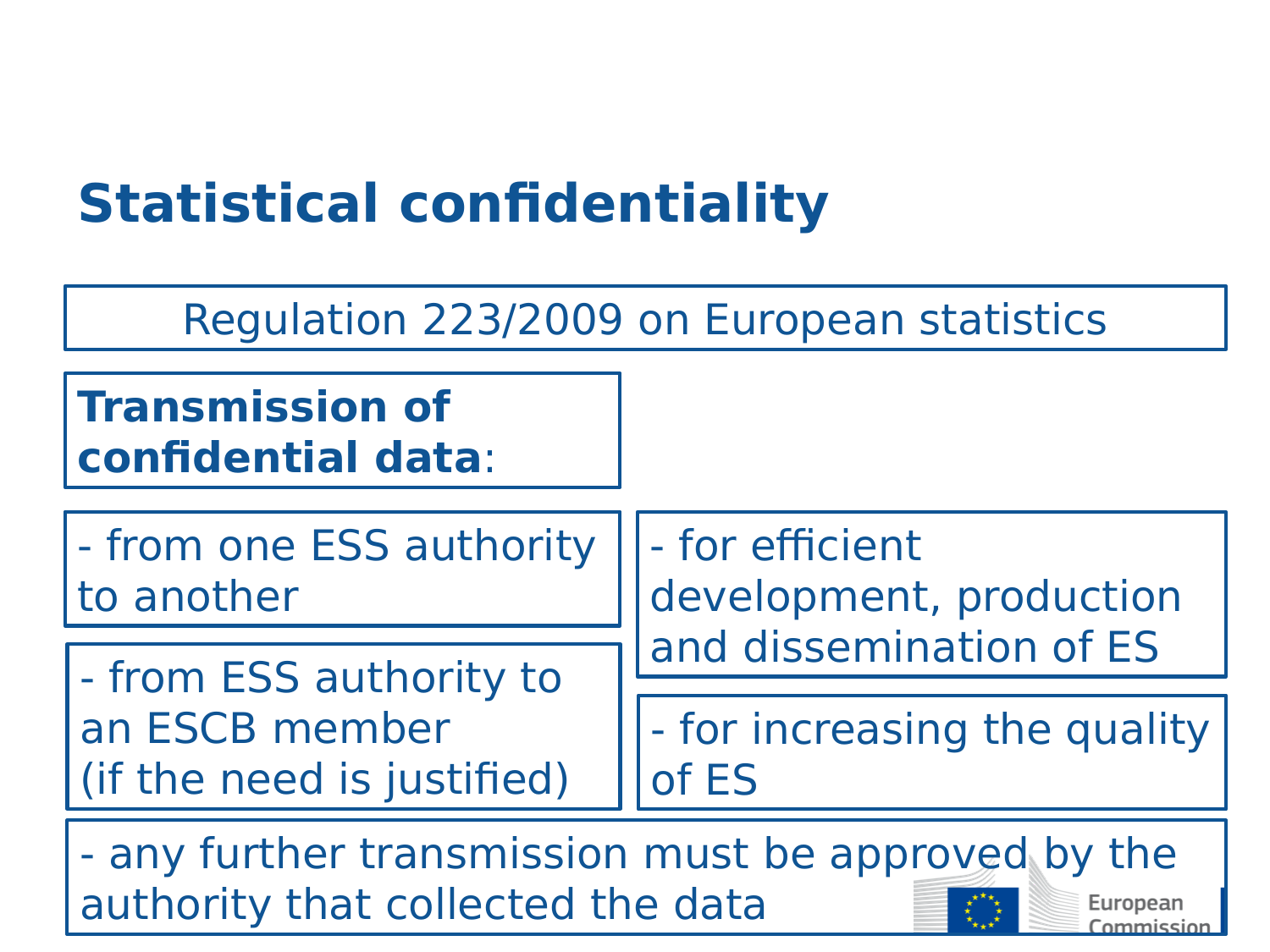

# Statistical confidentiality
Regulation 223/2009 on European statistics
Transmission of confidential data:
- from one ESS authority to another
- for efficient development, production and dissemination of ES
- from ESS authority to an ESCB member
(if the need is justified)
- for increasing the quality of ES
- any further transmission must be approved by the authority that collected the data